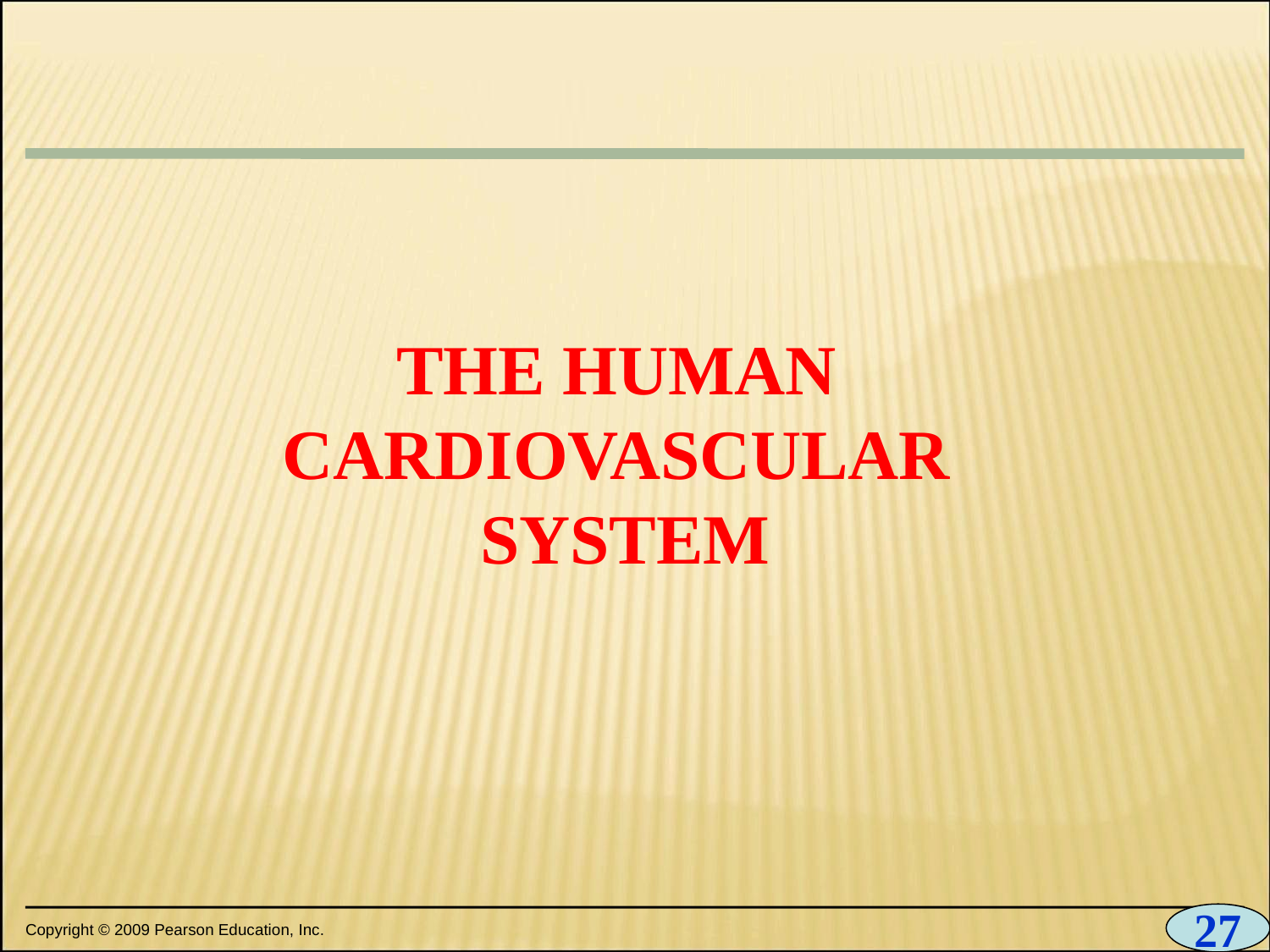

0

THE HUMAN
CARDIOVASCULAR
SYSTEM

27

Copyright © 2009 Pearson Education, Inc.